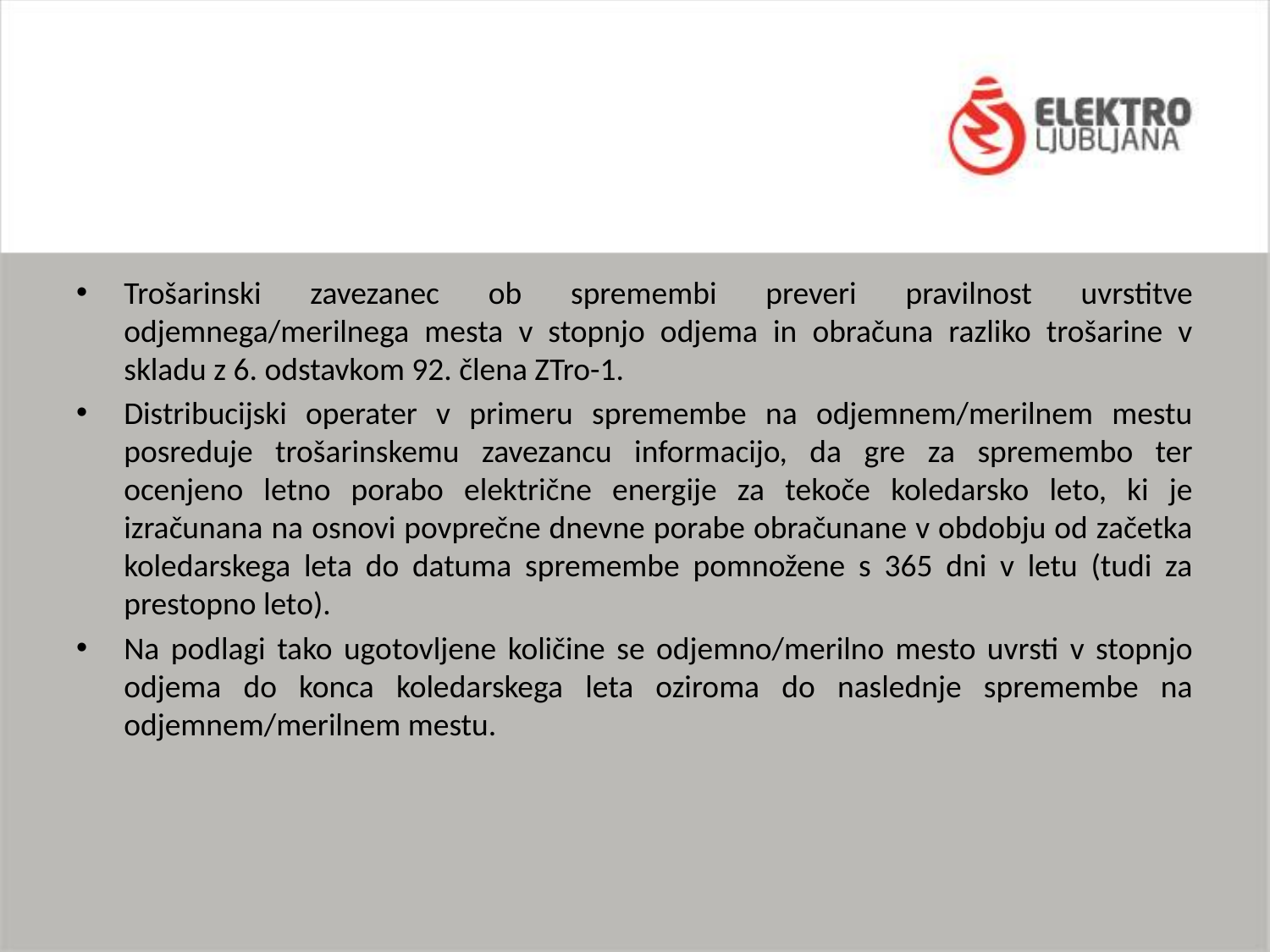

#
Trošarinski zavezanec ob spremembi preveri pravilnost uvrstitve odjemnega/merilnega mesta v stopnjo odjema in obračuna razliko trošarine v skladu z 6. odstavkom 92. člena ZTro-1.
Distribucijski operater v primeru spremembe na odjemnem/merilnem mestu posreduje trošarinskemu zavezancu informacijo, da gre za spremembo ter ocenjeno letno porabo električne energije za tekoče koledarsko leto, ki je izračunana na osnovi povprečne dnevne porabe obračunane v obdobju od začetka koledarskega leta do datuma spremembe pomnožene s 365 dni v letu (tudi za prestopno leto).
Na podlagi tako ugotovljene količine se odjemno/merilno mesto uvrsti v stopnjo odjema do konca koledarskega leta oziroma do naslednje spremembe na odjemnem/merilnem mestu.